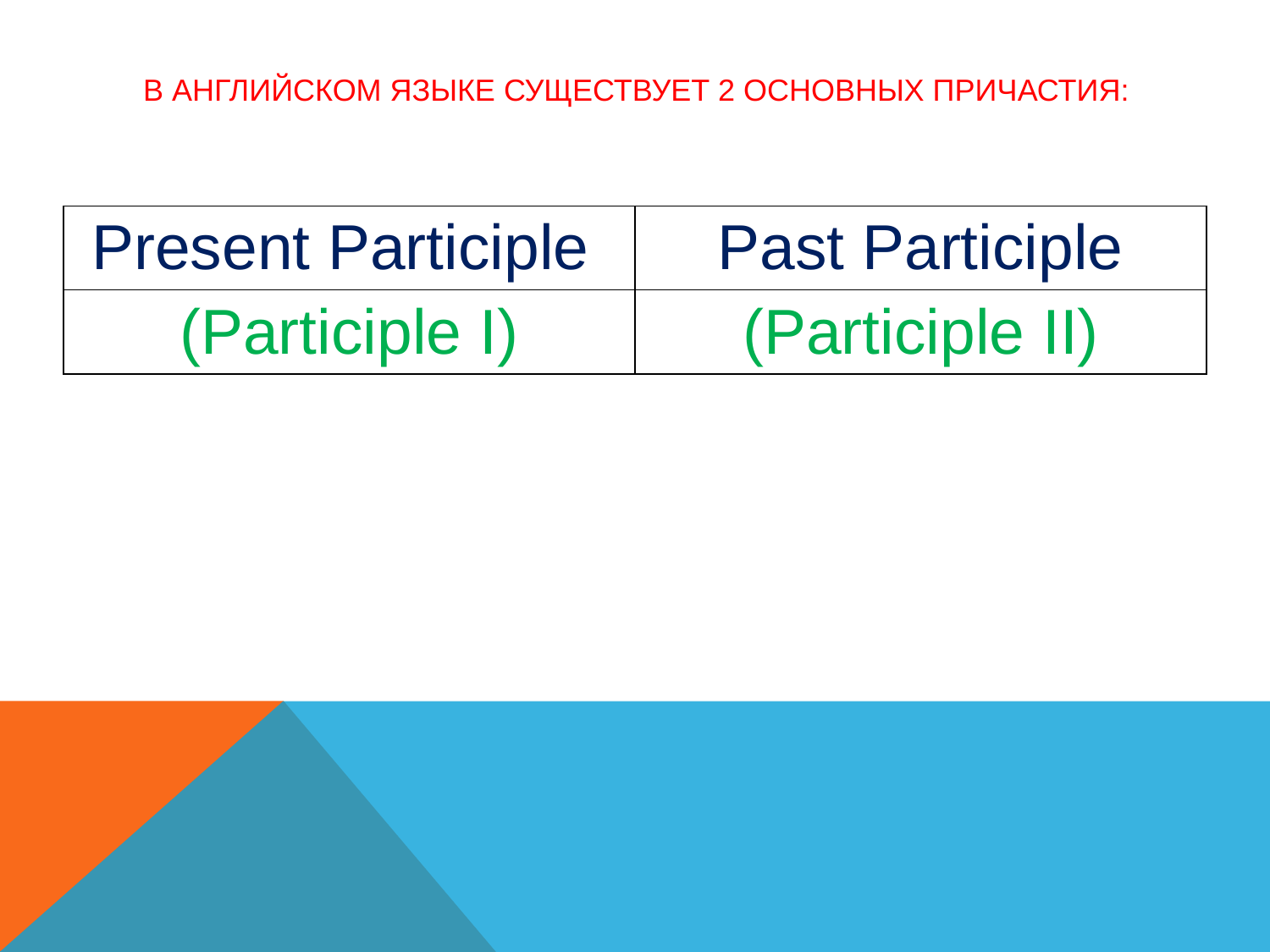

# В английском языке существует 2 основных причастия:
| Present Participle | Past Participle |
| --- | --- |
| (Participle I) | (Participle II) |